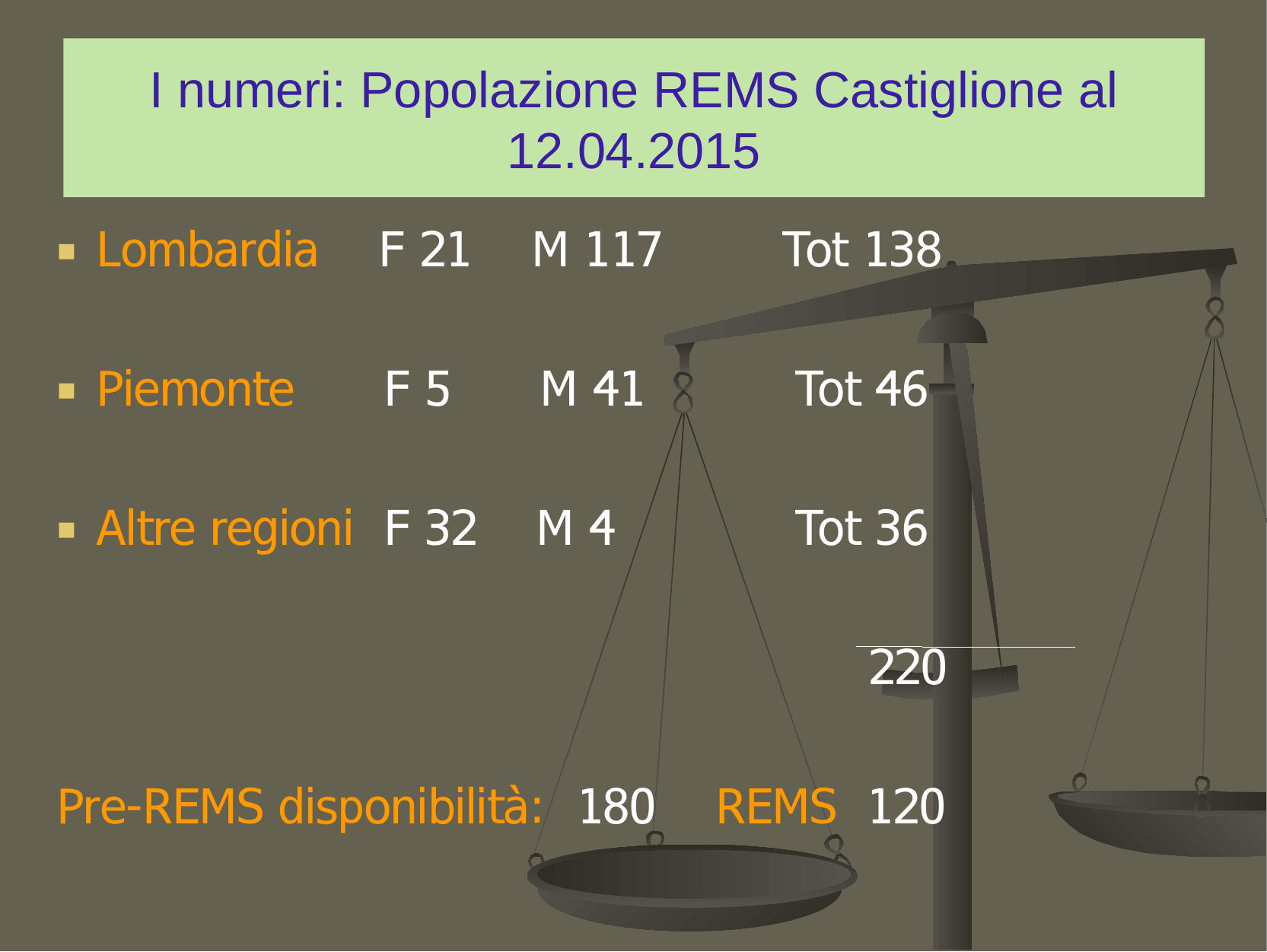

# I numeri: Popolazione REMS Castiglione al 12.04.2015
Lombardia    F 21    M 117        Tot 138

Piemonte      F 5      M 41          Tot 46

Altre regioni  F 32    M 4            Tot 36

                                                      220

Pre-REMS disponibilità:  180    REMS  120